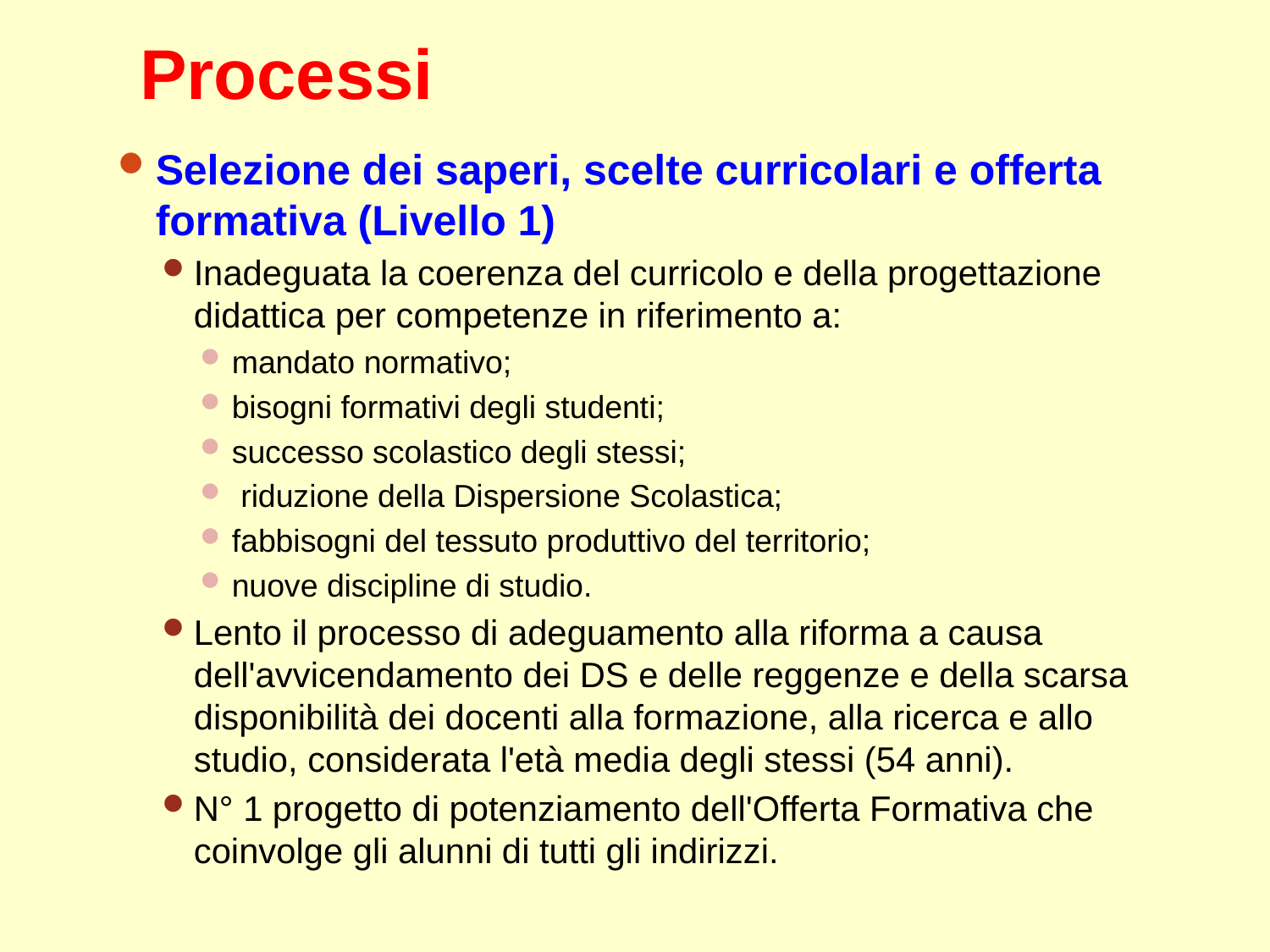

# Processi
Selezione dei saperi, scelte curricolari e offerta formativa (Livello 1)
Inadeguata la coerenza del curricolo e della progettazione didattica per competenze in riferimento a:
mandato normativo;
bisogni formativi degli studenti;
successo scolastico degli stessi;
 riduzione della Dispersione Scolastica;
fabbisogni del tessuto produttivo del territorio;
nuove discipline di studio.
Lento il processo di adeguamento alla riforma a causa dell'avvicendamento dei DS e delle reggenze e della scarsa disponibilità dei docenti alla formazione, alla ricerca e allo studio, considerata l'età media degli stessi (54 anni).
N° 1 progetto di potenziamento dell'Offerta Formativa che coinvolge gli alunni di tutti gli indirizzi.